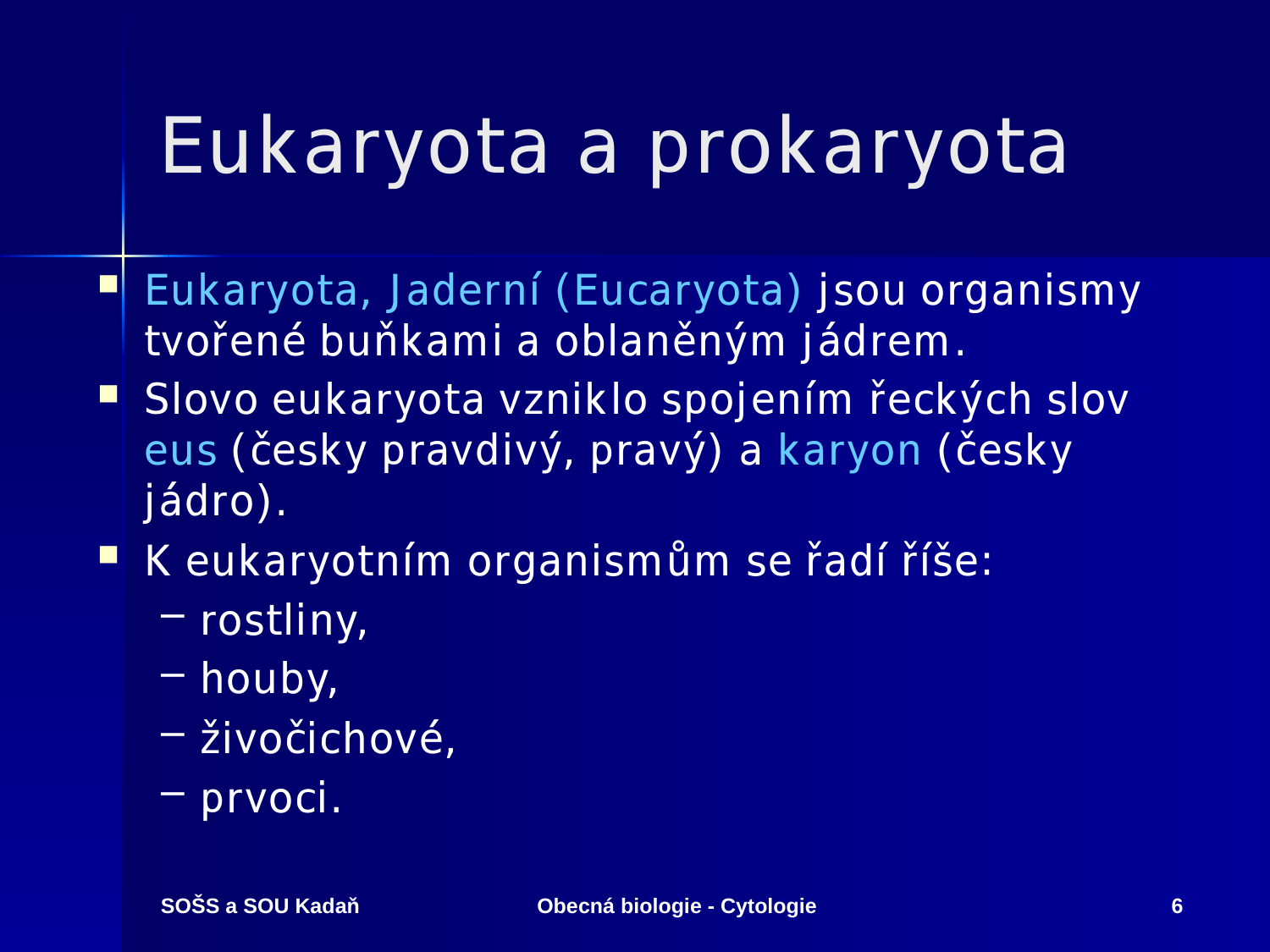

# Eukaryota a prokaryota
Eukaryota, Jaderní (Eucaryota) jsou organismy tvořené buňkami a oblaněným jádrem.
Slovo eukaryota vzniklo spojením řeckých slov eus (česky pravdivý, pravý) a karyon (česky jádro).
K eukaryotním organismům se řadí říše:
rostliny,
houby,
živočichové,
prvoci.
SOŠS a SOU Kadaň
Obecná biologie - Cytologie
6